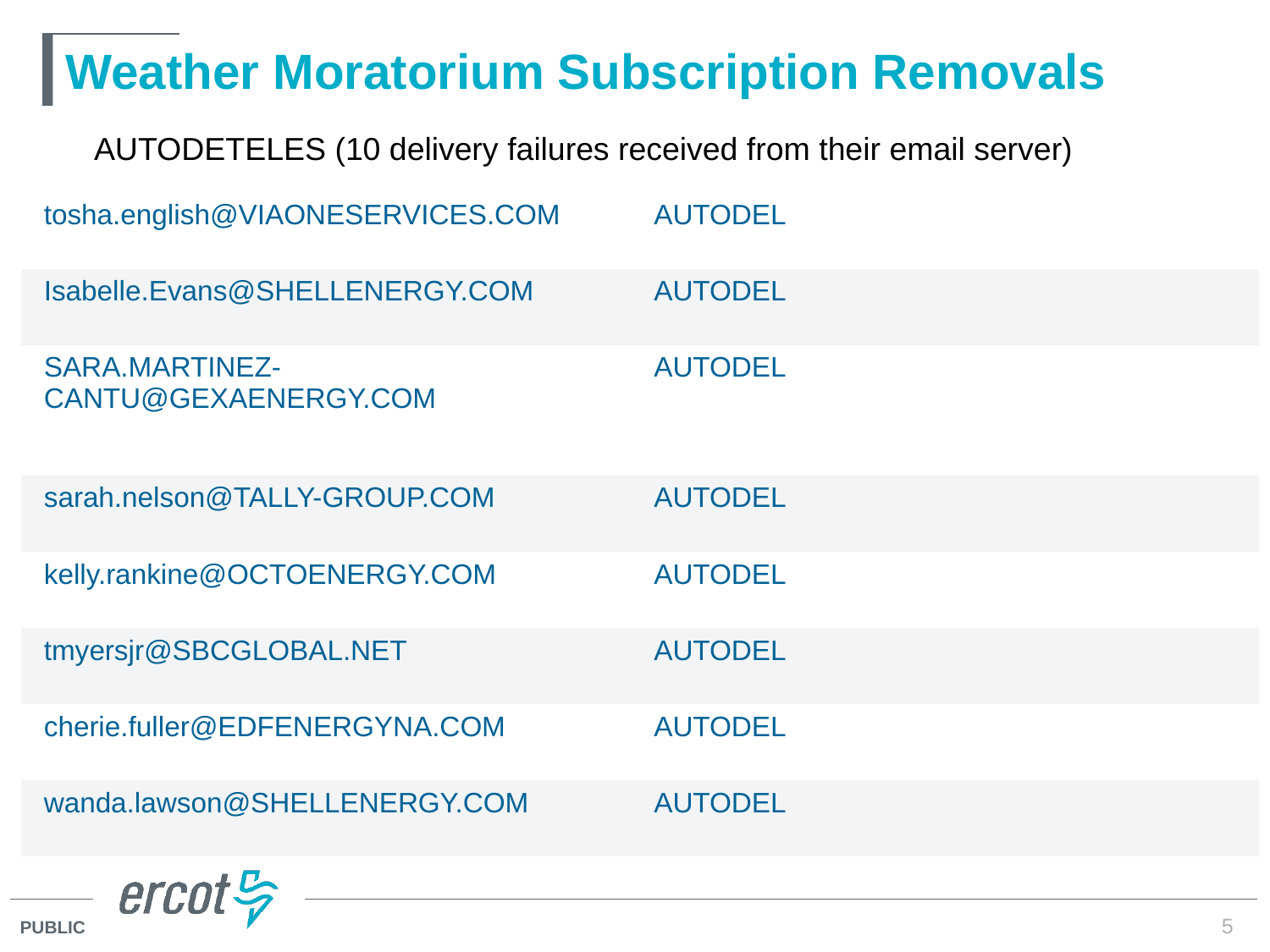

# Weather Moratorium Subscription Removals
AUTODETELES (10 delivery failures received from their email server)
| tosha.english@VIAONESERVICES.COM | AUTODEL |
| --- | --- |
| Isabelle.Evans@SHELLENERGY.COM | AUTODEL |
| SARA.MARTINEZ-CANTU@GEXAENERGY.COM | AUTODEL |
| sarah.nelson@TALLY-GROUP.COM | AUTODEL |
| kelly.rankine@OCTOENERGY.COM | AUTODEL |
| tmyersjr@SBCGLOBAL.NET | AUTODEL |
| cherie.fuller@EDFENERGYNA.COM | AUTODEL |
| wanda.lawson@SHELLENERGY.COM | AUTODEL |
SIGNOFFS (User requested unsubscribe via site or email link)
5